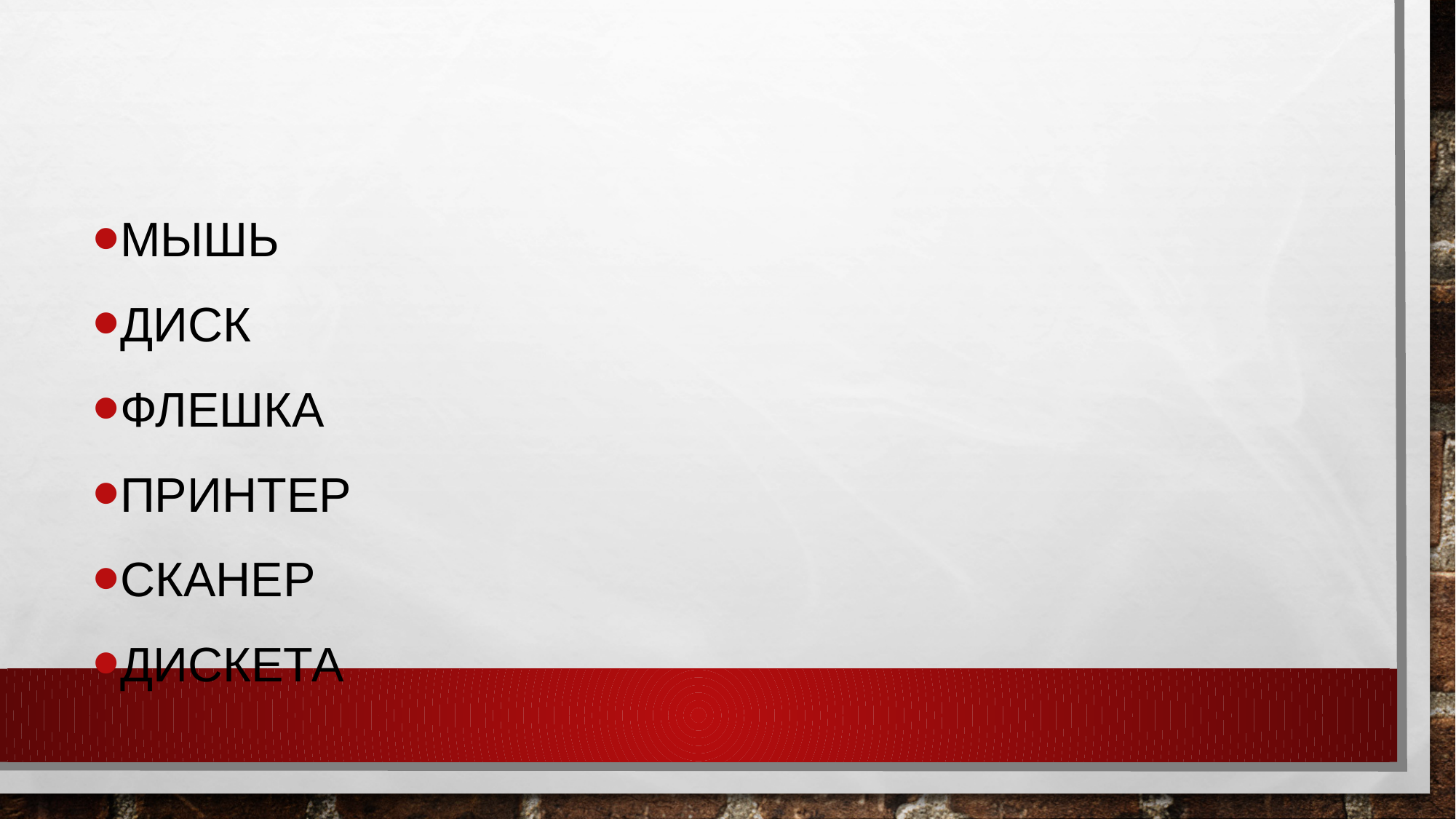

#
Мышь
Диск
Флешка
Принтер
Сканер
дискета